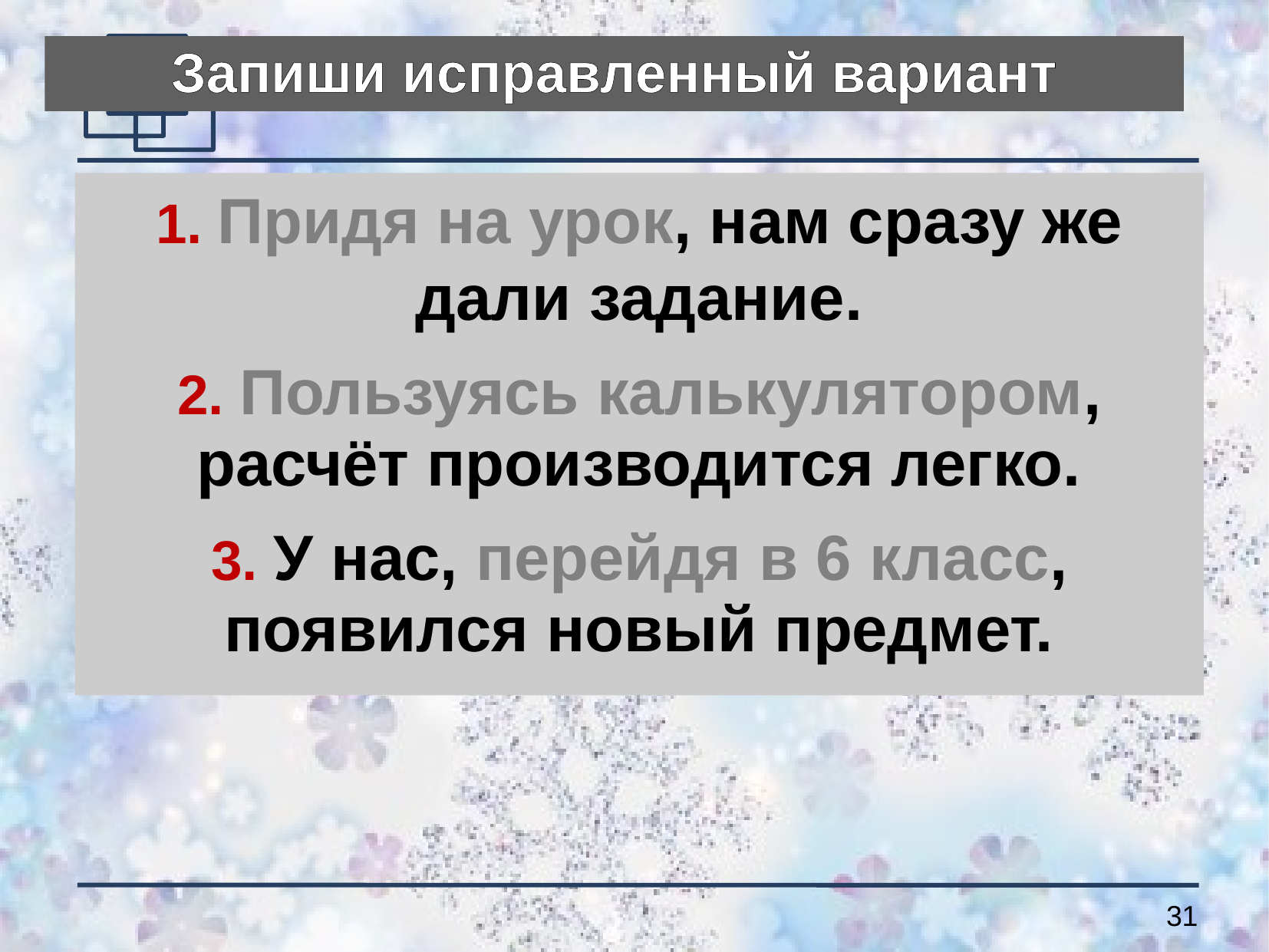

Запиши исправленный вариант
1. Придя на урок, нам сразу же дали задание.

2. Пользуясь калькулятором, расчёт производится легко.

3. У нас, перейдя в 6 класс, появился новый предмет.